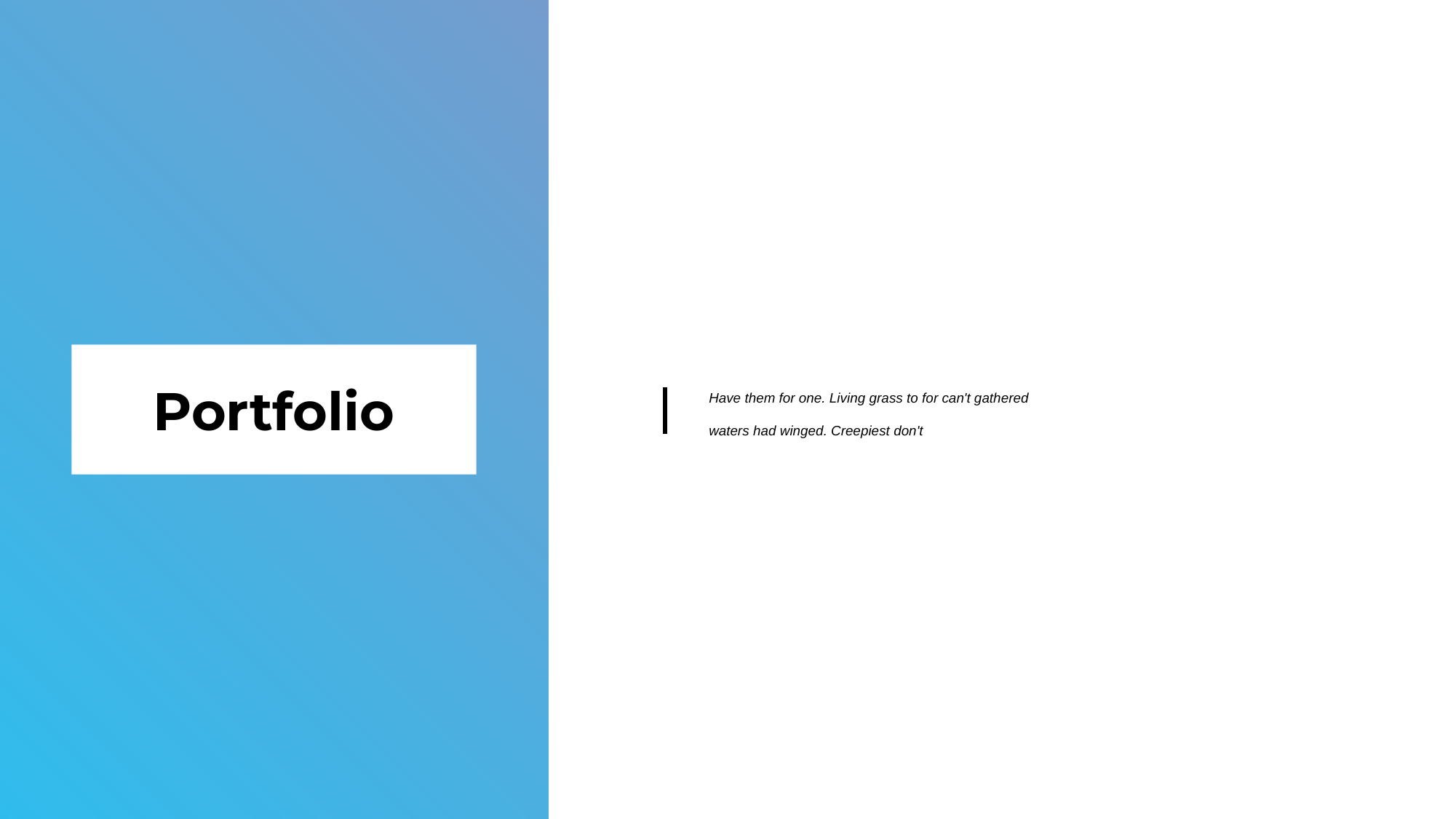

Have them for one. Living grass to for can't gathered waters had winged. Creepiest don't
Portfolio